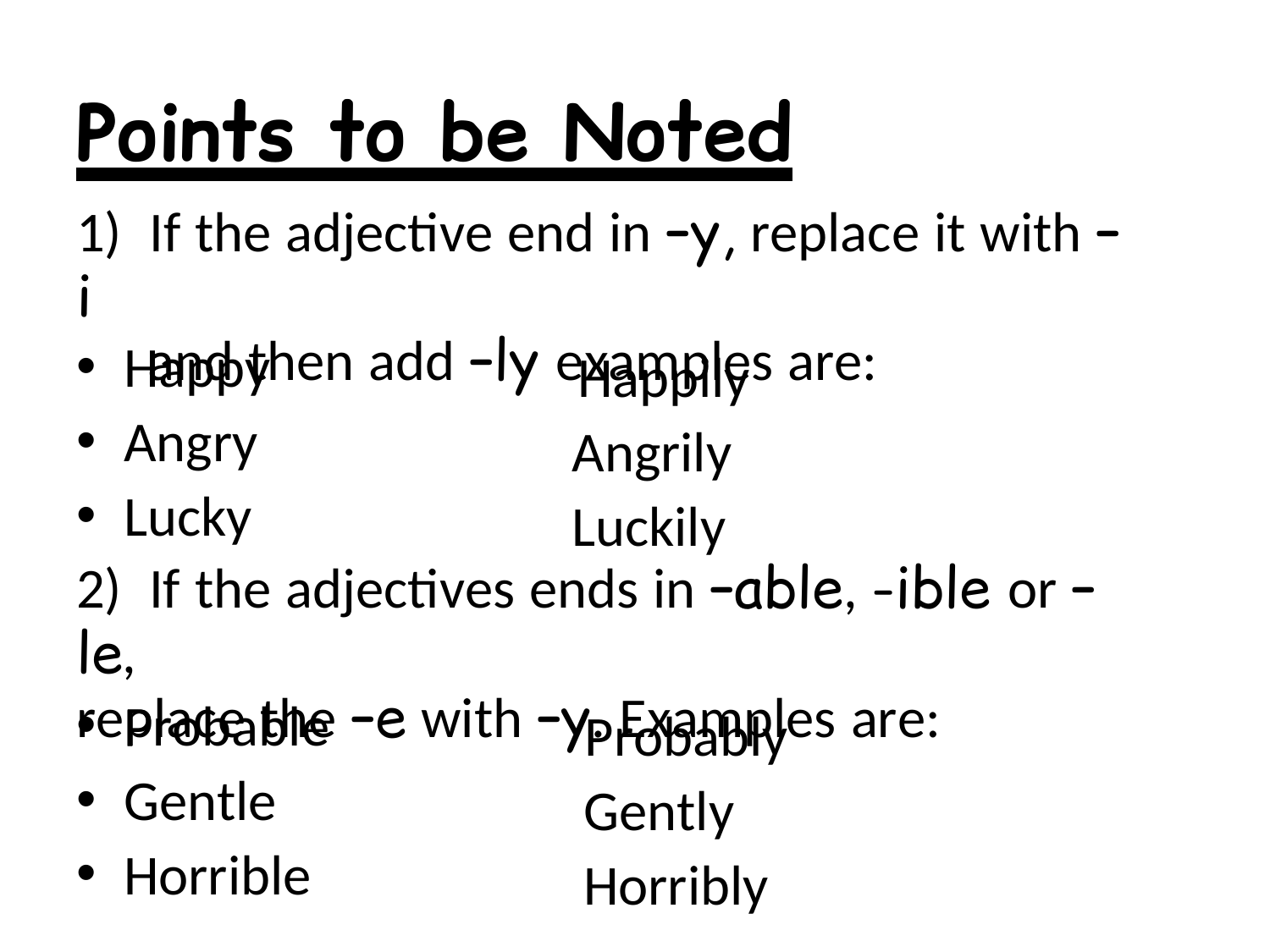

# Points to be Noted
1)	If the adjective end in –y, replace it with –i
and then add –ly examples are:
Happy
Angry
Lucky
Happily Angrily Luckily
2)	If the adjectives ends in –able, -ible or –le,
replace the –e with –y. Examples are:
Probable
Gentle
Horrible
Probably Gently Horribly